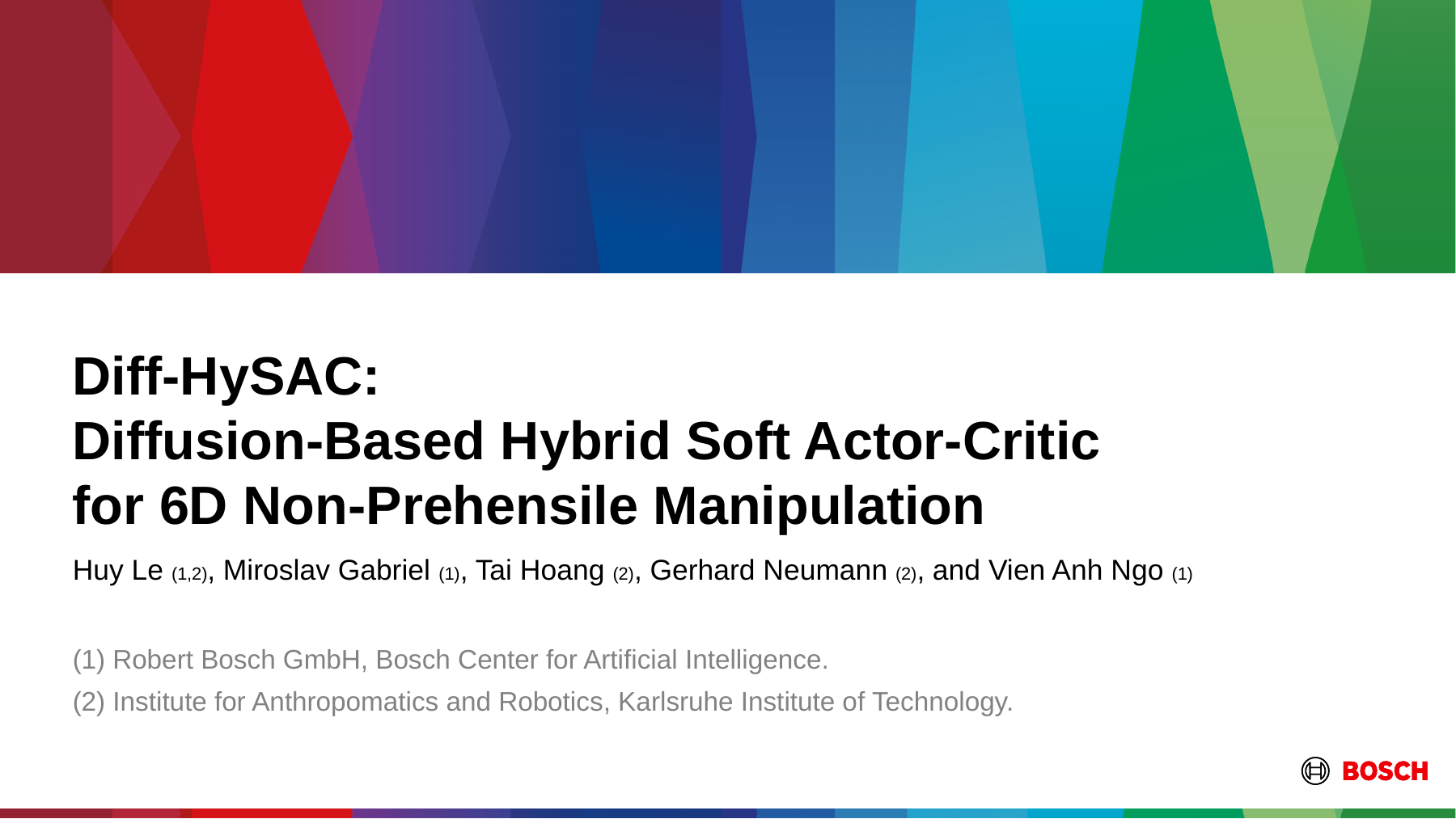

# Diff-HySAC: Diffusion-Based Hybrid Soft Actor-Critic for 6D Non-Prehensile Manipulation
Huy Le (1,2), Miroslav Gabriel (1), Tai Hoang (2), Gerhard Neumann (2), and Vien Anh Ngo (1)

(1) Robert Bosch GmbH, Bosch Center for Artificial Intelligence.
(2) Institute for Anthropomatics and Robotics, Karlsruhe Institute of Technology.